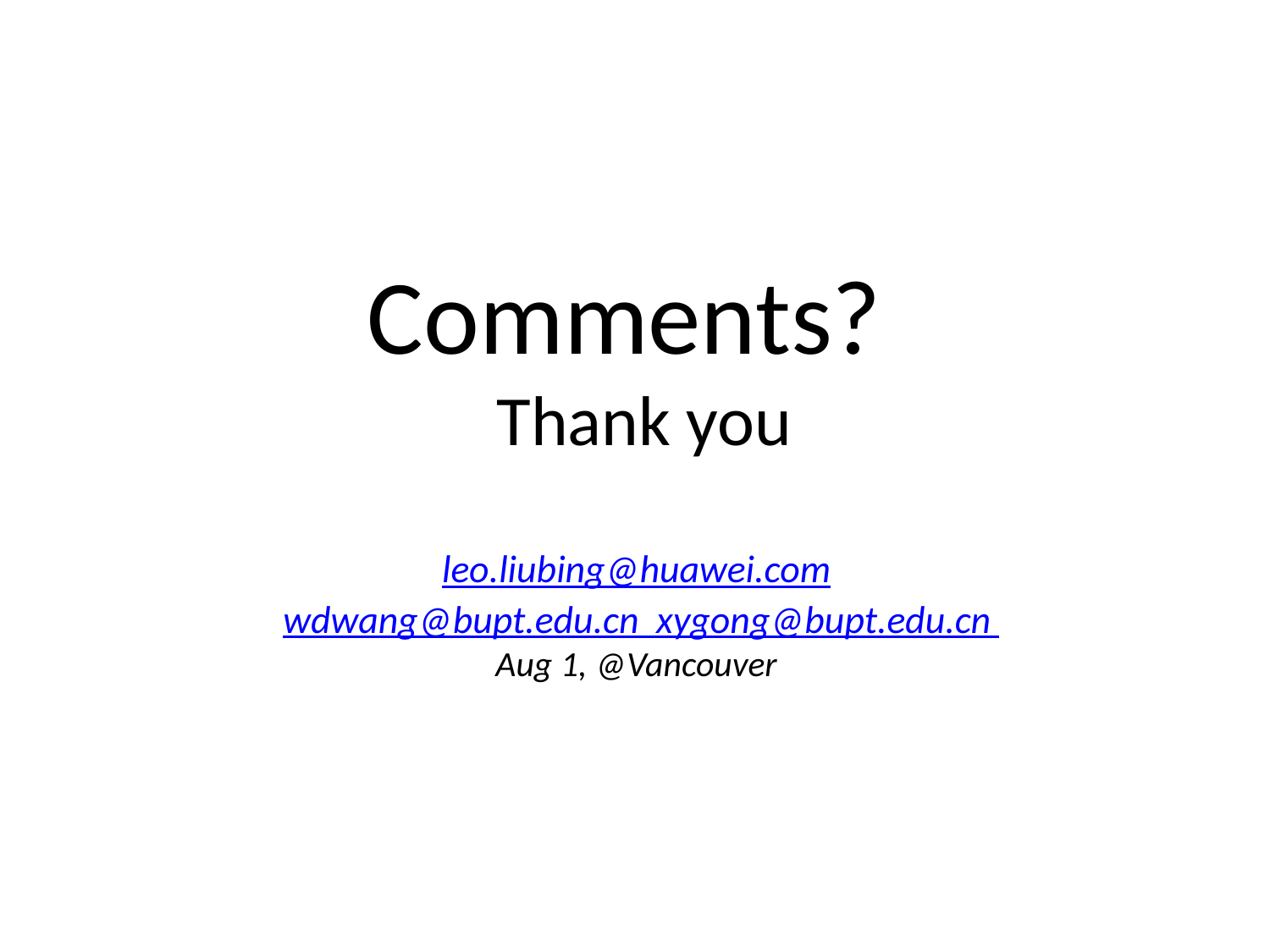

# Comments? Thank you leo.liubing@huawei.com wdwang@bupt.edu.cn xygong@bupt.edu.cn Aug 1, @Vancouver